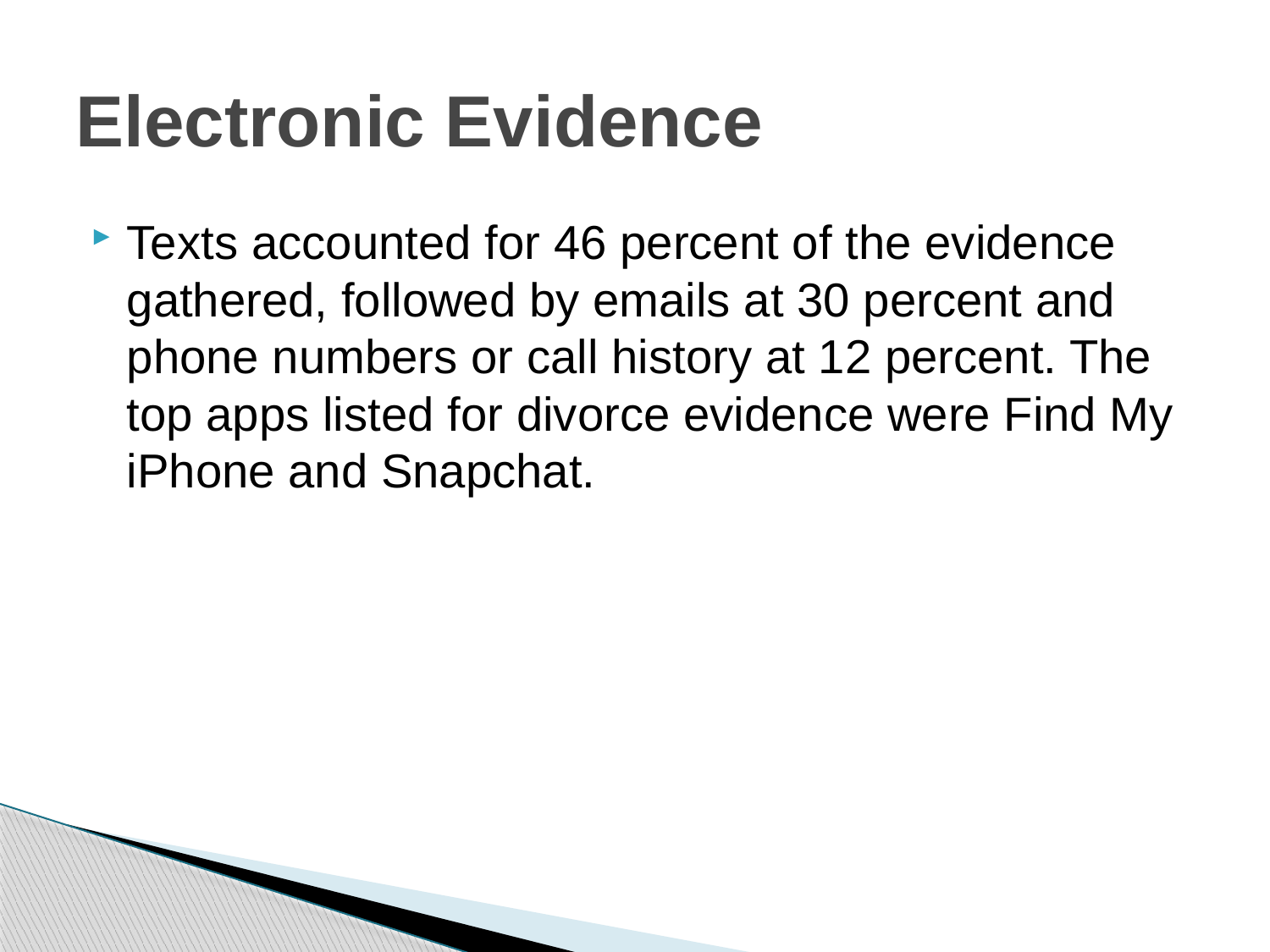

# Electronic Evidence
Texts accounted for 46 percent of the evidence gathered, followed by emails at 30 percent and phone numbers or call history at 12 percent. The top apps listed for divorce evidence were Find My iPhone and Snapchat.